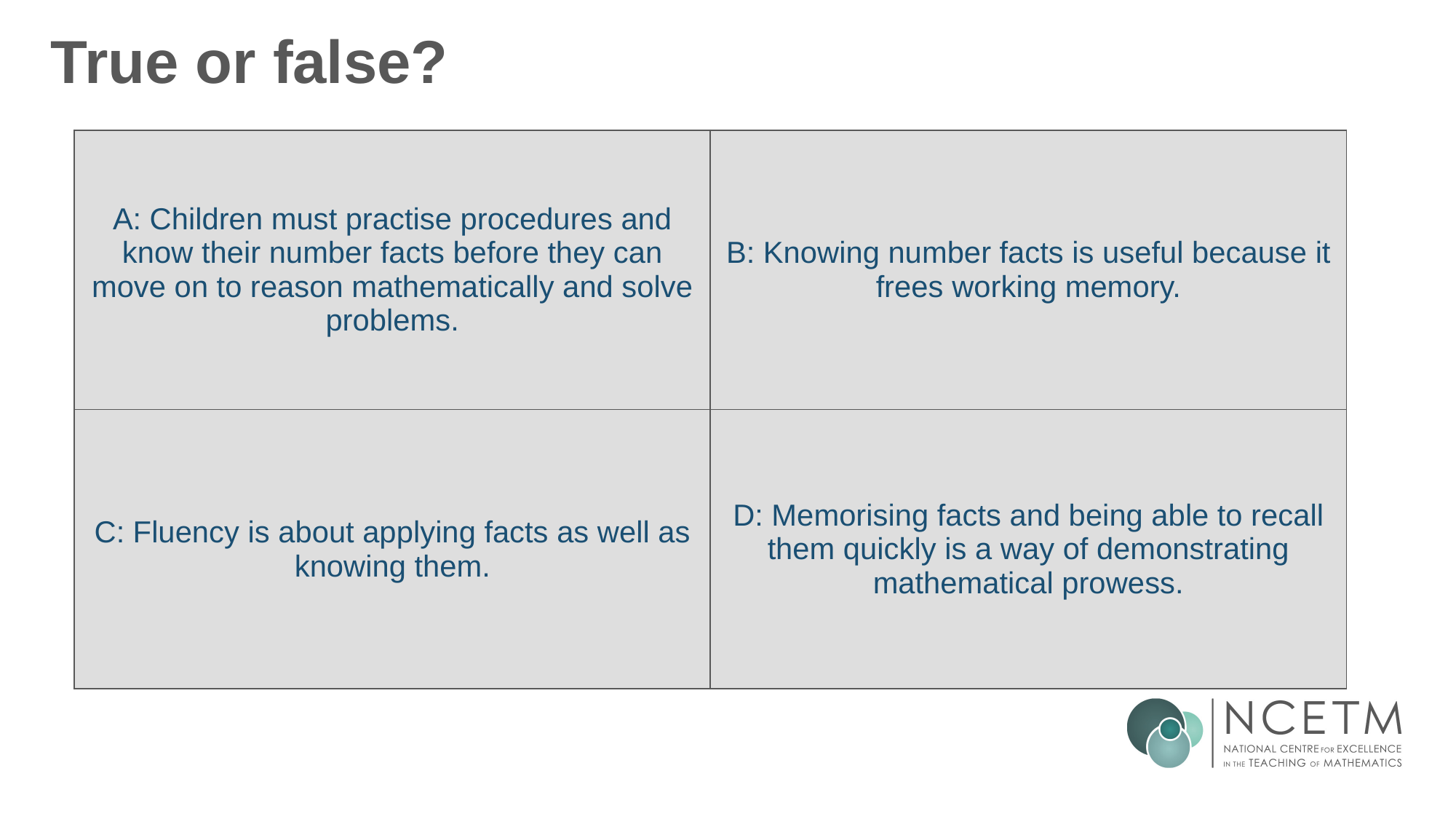

# True or false?
| A: Children must practise procedures and know their number facts before they can move on to reason mathematically and solve problems. | B: Knowing number facts is useful because it frees working memory. |
| --- | --- |
| C: Fluency is about applying facts as well as knowing them. | D: Memorising facts and being able to recall them quickly is a way of demonstrating mathematical prowess. |